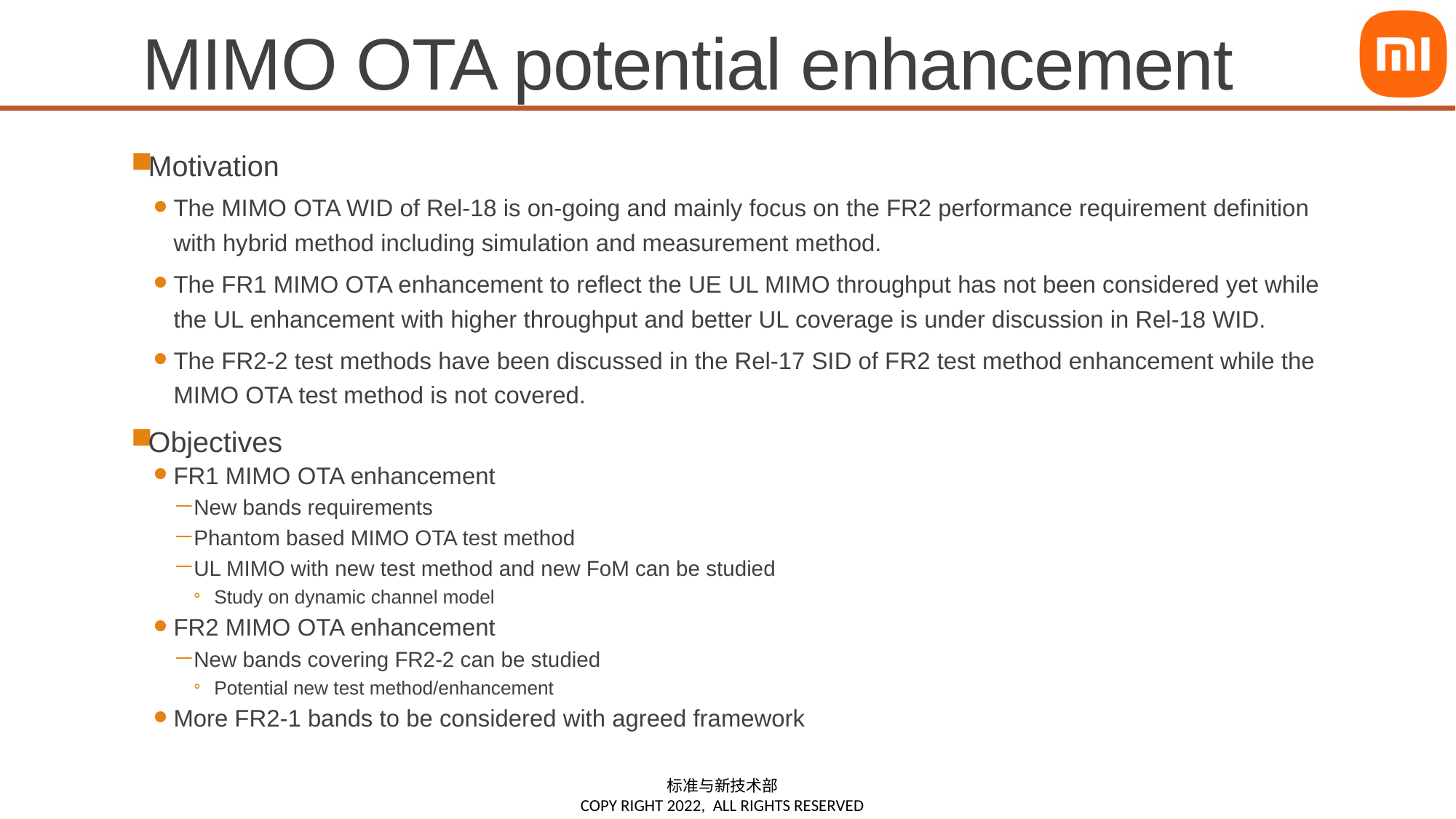

# MIMO OTA potential enhancement
Motivation
The MIMO OTA WID of Rel-18 is on-going and mainly focus on the FR2 performance requirement definition with hybrid method including simulation and measurement method.
The FR1 MIMO OTA enhancement to reflect the UE UL MIMO throughput has not been considered yet while the UL enhancement with higher throughput and better UL coverage is under discussion in Rel-18 WID.
The FR2-2 test methods have been discussed in the Rel-17 SID of FR2 test method enhancement while the MIMO OTA test method is not covered.
Objectives
FR1 MIMO OTA enhancement
New bands requirements
Phantom based MIMO OTA test method
UL MIMO with new test method and new FoM can be studied
Study on dynamic channel model
FR2 MIMO OTA enhancement
New bands covering FR2-2 can be studied
Potential new test method/enhancement
More FR2-1 bands to be considered with agreed framework